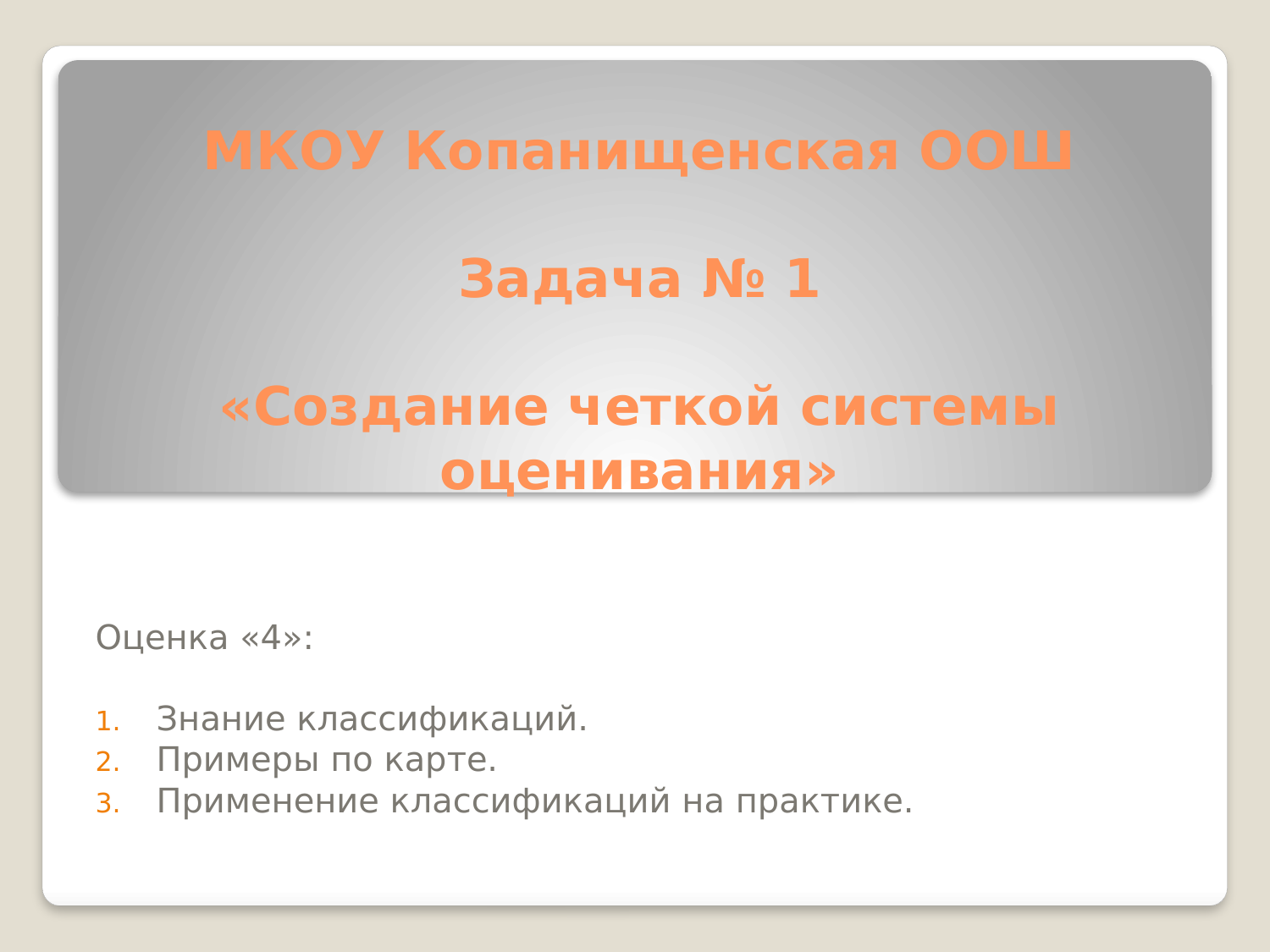

# МКОУ Копанищенская ООШ Задача № 1 «Создание четкой системы оценивания»
Оценка «4»:

Знание классификаций.
Примеры по карте.
Применение классификаций на практике.